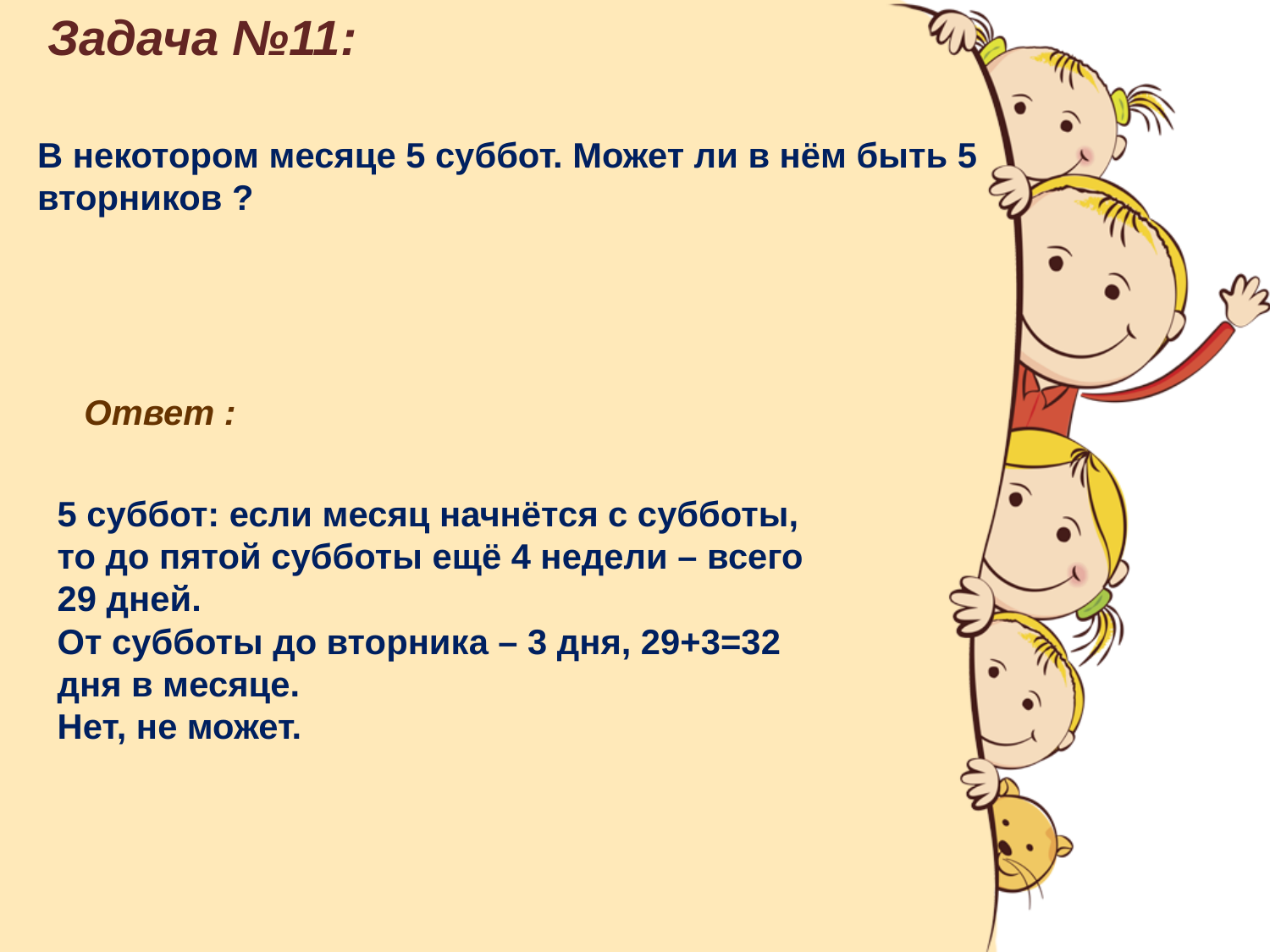

Задача №11:
В некотором месяце 5 суббот. Может ли в нём быть 5 вторников ?

   Ответ :

5 суббот: если месяц начнётся с субботы, то до пятой субботы ещё 4 недели – всего 29 дней.
От субботы до вторника – 3 дня, 29+3=32 дня в месяце.
Нет, не может.